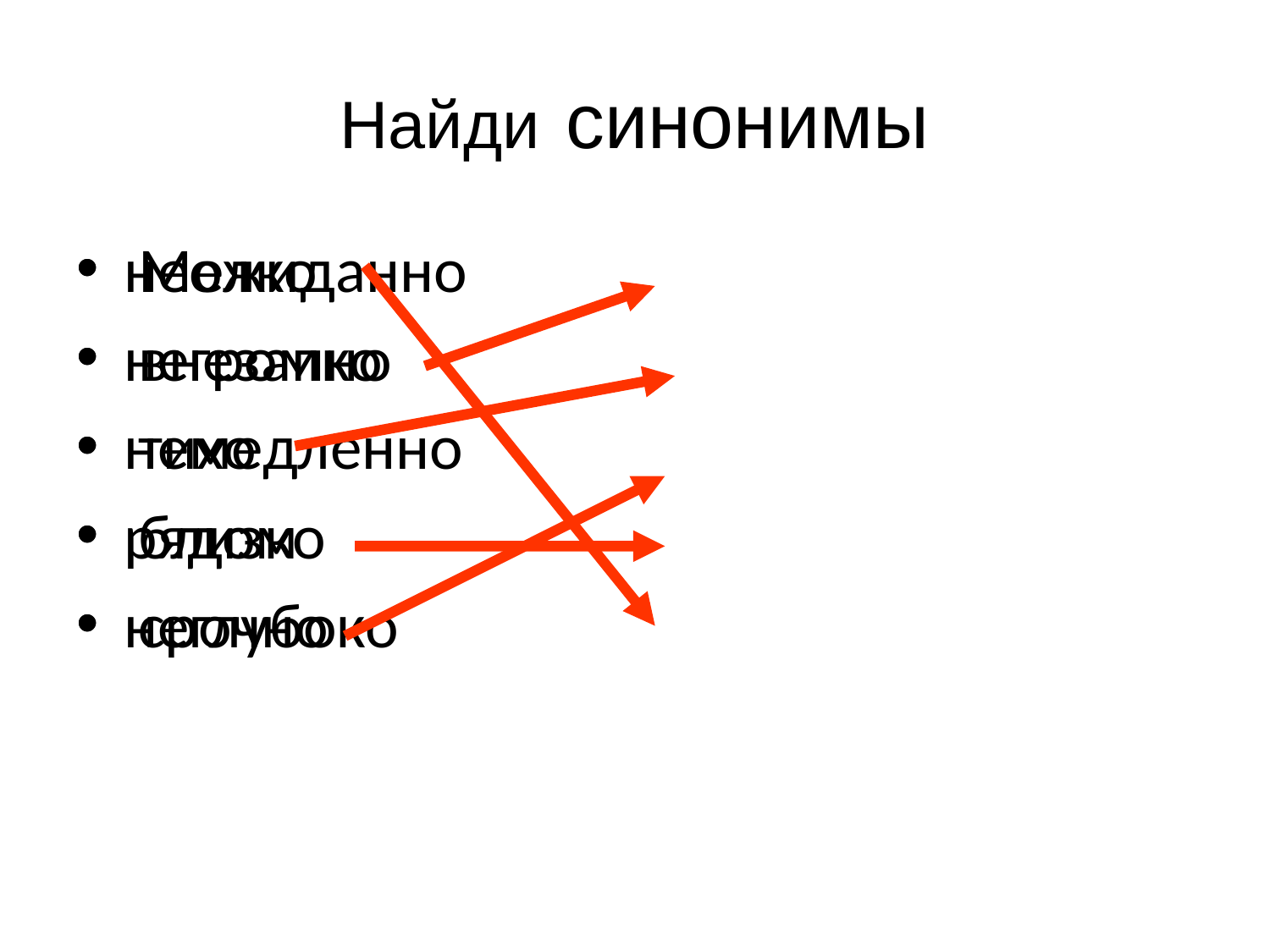

# Найди синонимы
 Мелко
 внезапно
 тихо
 близко
 срочно
неожиданно
негромко
немедленно
рядом
неглубоко